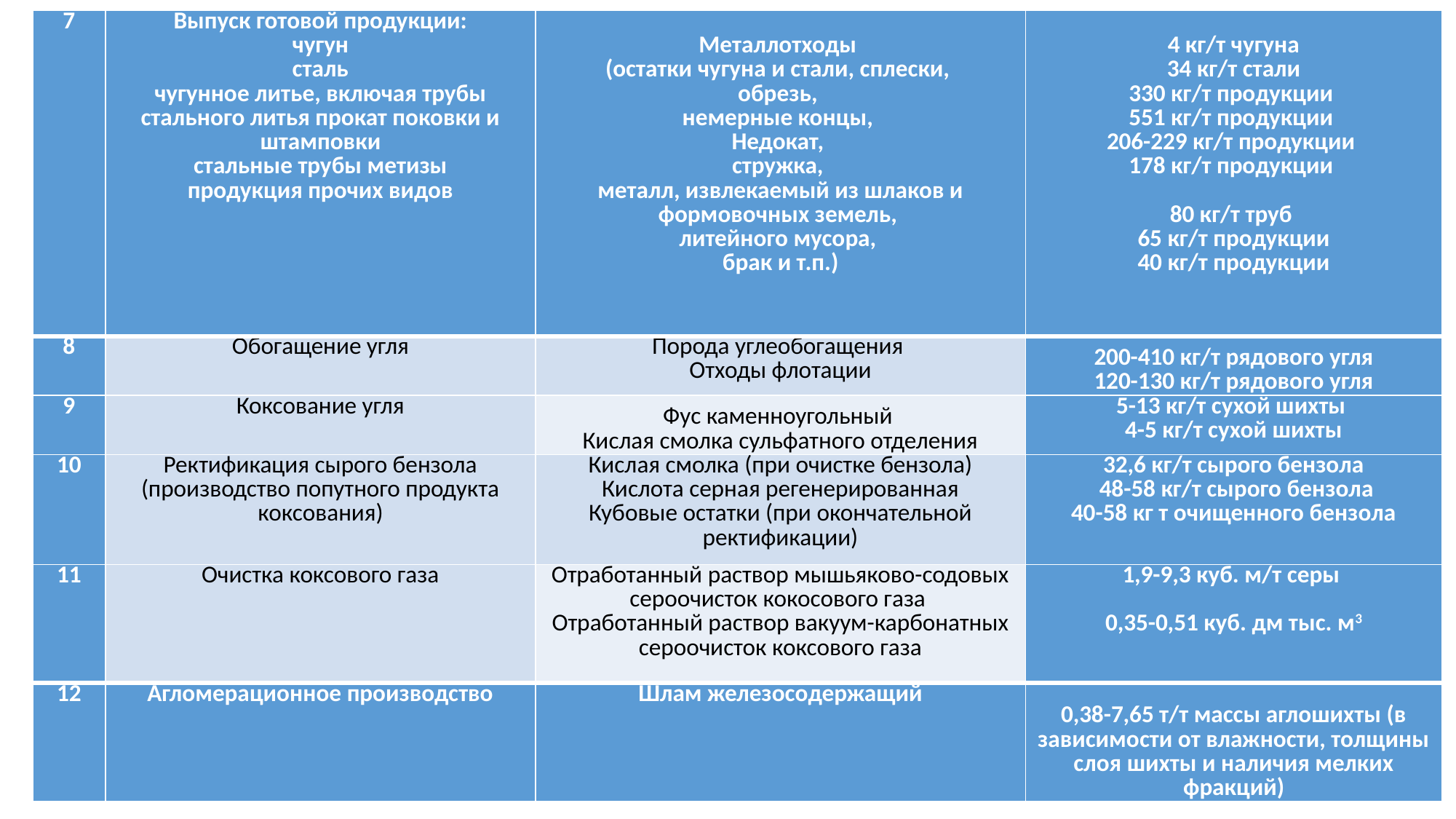

| 7 | Выпуск готовой продукции: чугун сталь чугунное литье, включая трубы стального литья прокат поковки и штамповки стальные трубы метизы продукция прочих видов | Металлотходы (остатки чугуна и стали, сплески, обрезь, немерные концы, Недокат, стружка, металл, извлекаемый из шлаков и формовочных земель, литейного мусора, брак и т.п.) | 4 кг/т чугуна 34 кг/т стали 330 кг/т продукции 551 кг/т продукции 206-229 кг/т продукции 178 кг/т продукции   80 кг/т труб  65 кг/т продукции 40 кг/т продукции |
| --- | --- | --- | --- |
| 8 | Обогащение угля | Порода углеобогащения Отходы флотации | 200-410 кг/т рядового угля 120-130 кг/т рядового угля |
| 9 | Коксование угля | Фус каменноугольный Кислая смолка сульфатного отделения | 5-13 кг/т сухой шихты 4-5 кг/т сухой шихты |
| 10 | Ректификация сырого бензола (производство попутного продукта коксования) | Кислая смолка (при очистке бензола) Кислота серная регенерированная Кубовые остатки (при окончательной ректификации) | 32,6 кг/т сырого бензола  48-58 кг/т сырого бензола 40-58 кг т очищенного бензола |
| 11 | Очистка коксового газа | Отработанный раствор мышьяково-содовых сероочисток кокосового газа Отработанный раствор вакуум-карбонатных сероочисток коксового газа | 1,9-9,3 куб. м/т серы   0,35-0,51 куб. дм тыс. м3 |
| 12 | Агломерационное производство | Шлам железосодержащий | 0,38-7,65 т/т массы аглошихты (в зависимости от влажности, толщины слоя шихты и наличия мелких фракций) |